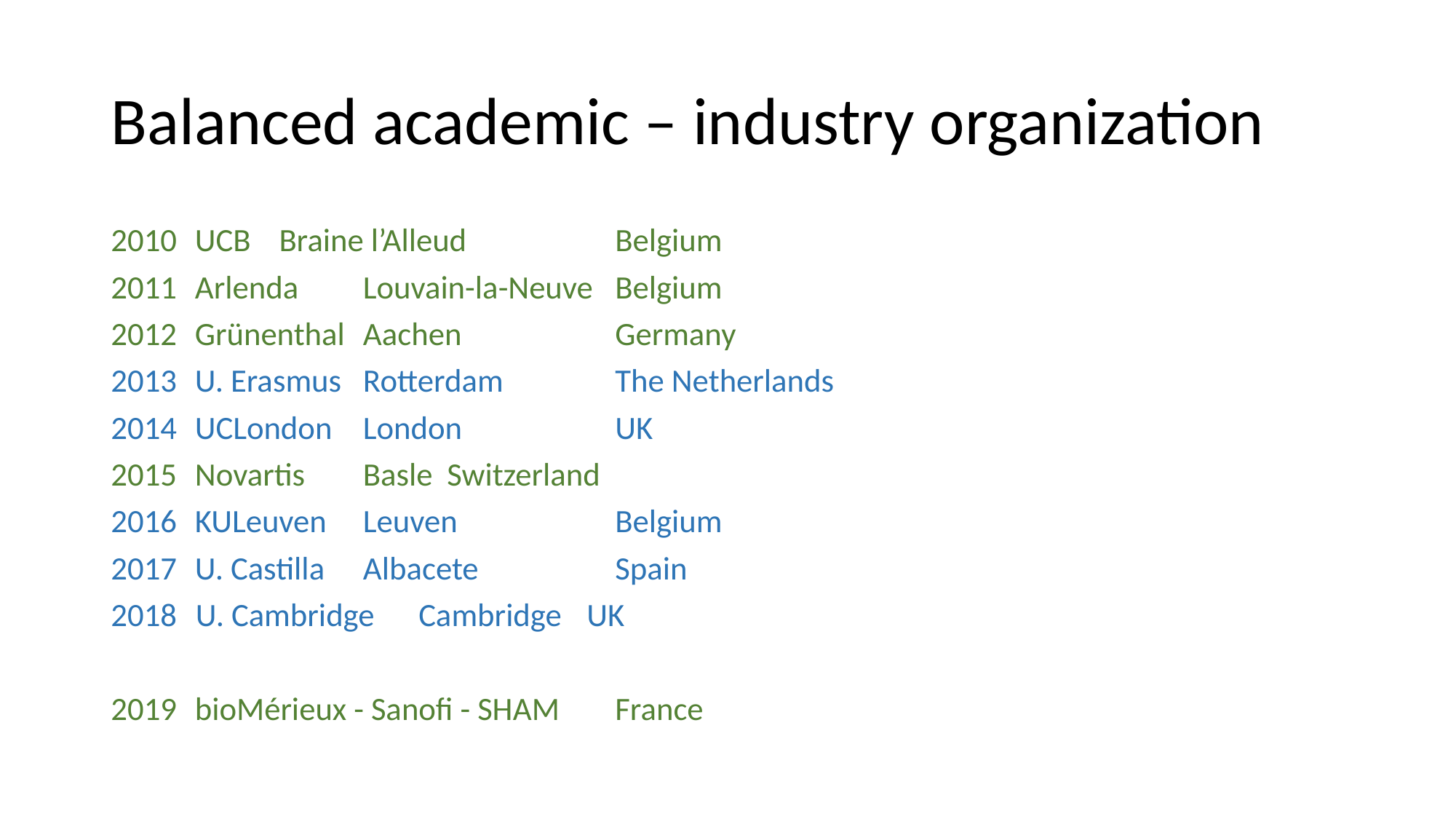

# Balanced academic – industry organization
2010 	UCB			Braine l’Alleud 		Belgium
2011	Arlenda		Louvain-la-Neuve	Belgium
2012	Grünenthal		Aachen		Germany
2013	U. Erasmus		Rotterdam		The Netherlands
2014	UCLondon		London		UK
2015	Novartis		Basle			Switzerland
2016	KULeuven		Leuven			Belgium
2017	U. Castilla		Albacete		Spain
    U. Cambridge		Cambridge		UK

2019	bioMérieux - Sanofi - SHAM 			France